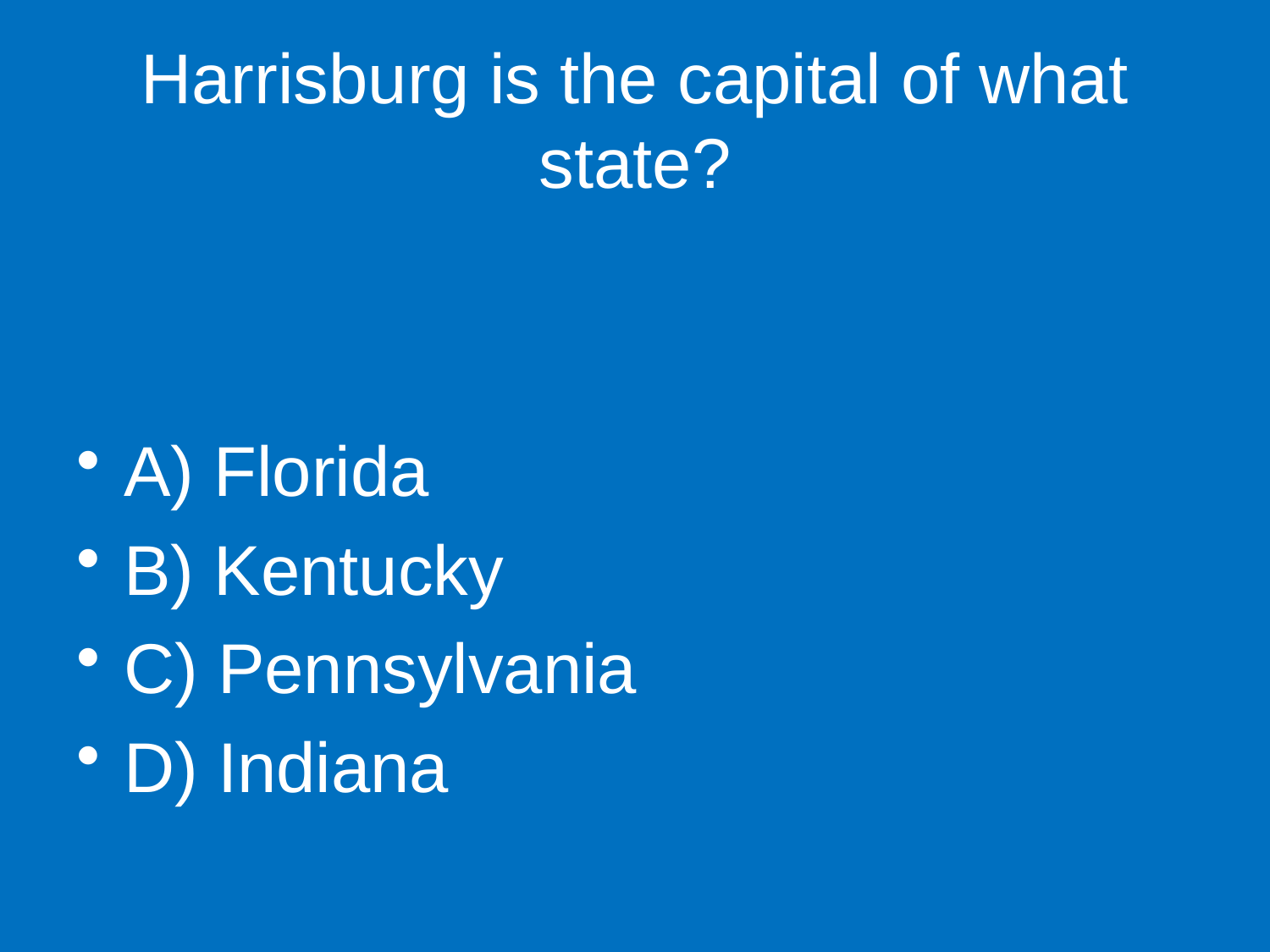

# Harrisburg is the capital of what state?

A) Florida
B) Kentucky
C) Pennsylvania
D) Indiana